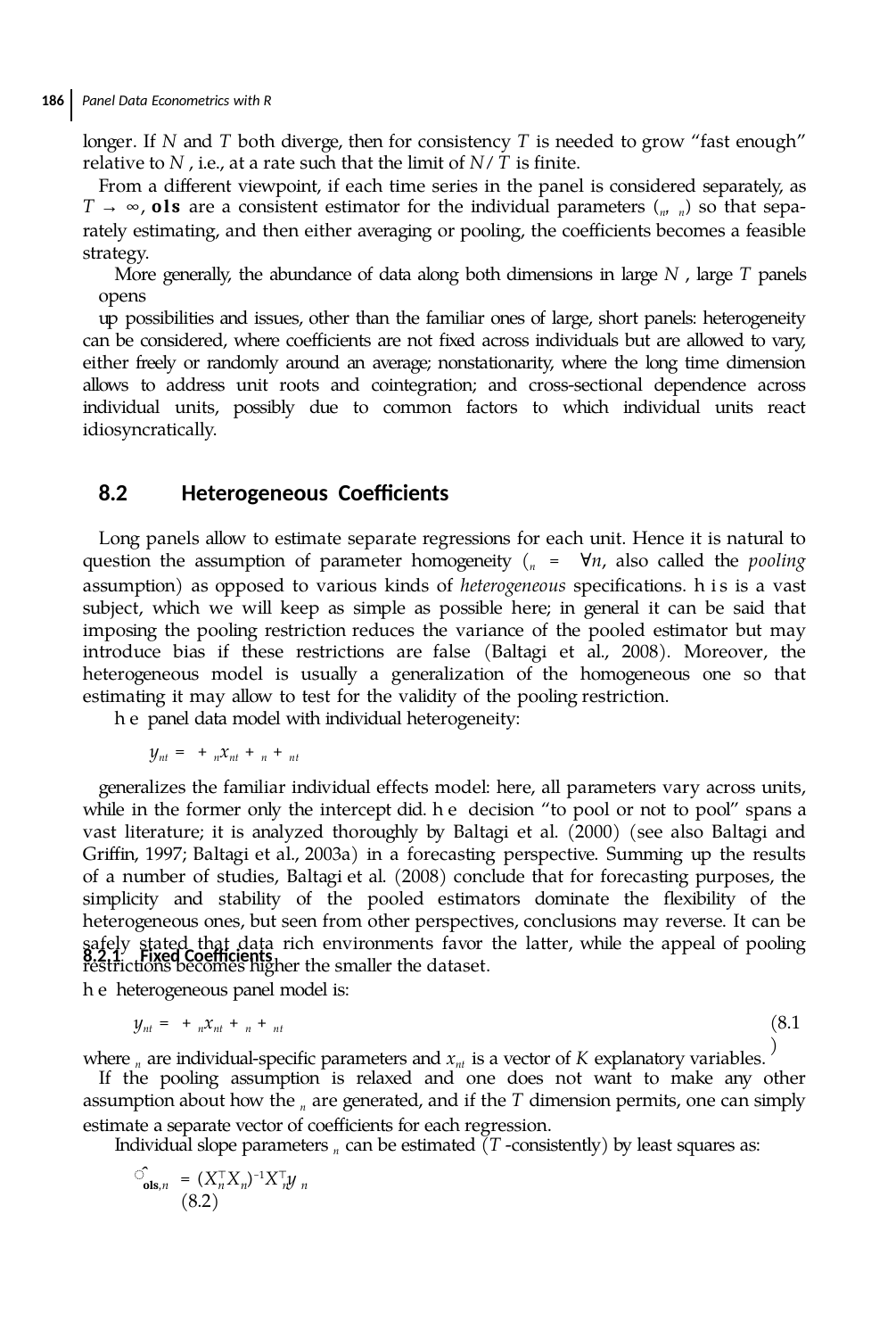

186  Panel Data Econometrics with R

longer. If N and T both diverge, then for consistency T is needed to grow “fast enough” relative to N , i.e., at a rate such that the limit of N ∕T is ﬁnite.
From a different viewpoint, if each time series in the panel is considered separately, as T → ∞, ols are a consistent estimator for the individual parameters (n, n) so that sepa- rately estimating, and then either averaging or pooling, the coeﬃcients becomes a feasible strategy.
More generally, the abundance of data along both dimensions in large N , large T panels opens
up possibilities and issues, other than the familiar ones of large, short panels: heterogeneity can be considered, where coeﬃcients are not ﬁxed across individuals but are allowed to vary, either freely or randomly around an average; nonstationarity, where the long time dimension allows to address unit roots and cointegration; and cross-sectional dependence across individual units, possibly due to common factors to which individual units react idiosyncratically.

8.2	Heterogeneous Coefficients

Long panels allow to estimate separate regressions for each unit. Hence it is natural to question the assumption of parameter homogeneity (n  =  ∀n, also called the pooling assumption) as opposed to various kinds of heterogeneous speciﬁcations. his is a vast subject, which we will keep as simple as possible here; in general it can be said that imposing the pooling restriction reduces the variance of the pooled estimator but may introduce bias if these restrictions are false (Baltagi et al., 2008). Moreover, the heterogeneous model is usually a generalization of the homogeneous one so that estimating it may allow to test for the validity of the pooling restriction.
he panel data model with individual heterogeneity:
ynt =  + nxnt + n + nt
generalizes the familiar individual effects model: here, all parameters vary across units, while in the former only the intercept did. he decision “to pool or not to pool” spans a vast literature; it is analyzed thoroughly by Baltagi et al. (2000) (see also Baltagi and Griﬃn, 1997; Baltagi et al., 2003a) in a forecasting perspective. Summing up the results of a number of studies, Baltagi et al. (2008) conclude that for forecasting purposes, the simplicity and stability of the pooled estimators dominate the flexibility of the heterogeneous ones, but seen from other perspectives, conclusions may reverse. It can be safely stated that data rich environments favor the latter, while the appeal of pooling restrictions becomes higher the smaller the dataset.

8.2.1  Fixed Coefficients
he heterogeneous panel model is:
ynt =  + nxnt + n + nt
where n are individual-speciﬁc parameters and xnt is a vector of K explanatory variables.
(8.1)
If the pooling assumption is relaxed and one does not want to make any other assumption about how the n are generated, and if the T dimension permits, one can simply estimate a separate vector of coeﬃcients for each regression.
Individual slope parameters n can be estimated (T -consistently) by least squares as:
̂
= (X⊤X )−1X⊤y	(8.2)
ols,n	n  n	n n